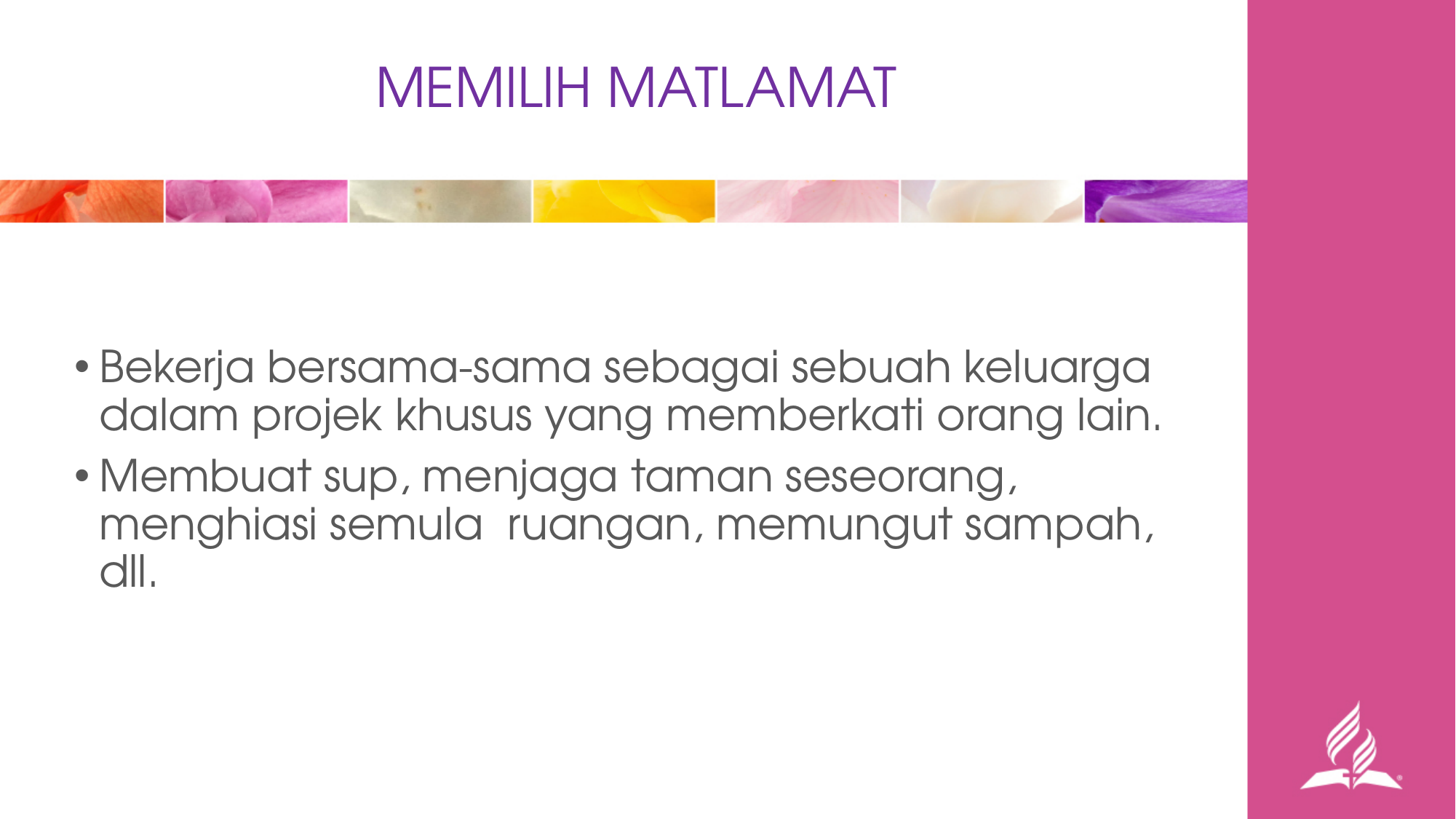

MEMILIH MATLAMAT
Bekerja bersama-sama sebagai sebuah keluarga dalam projek khusus yang memberkati orang lain.
Membuat sup, menjaga taman seseorang, menghiasi semula  ruangan, memungut sampah, dll.